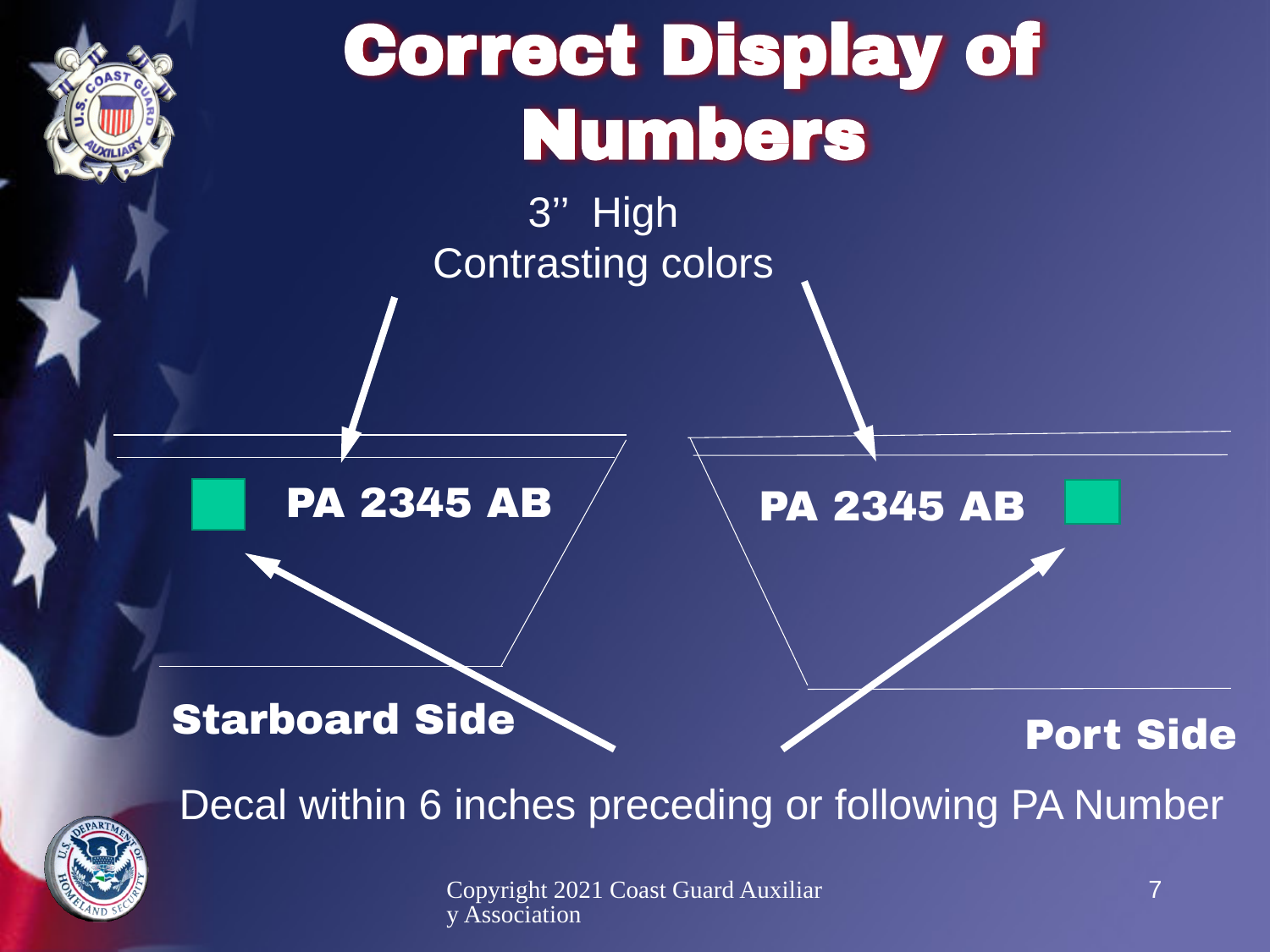

Correct Display of Numbers
3’’  High
Contrasting colors
PA 2345 AB
PA 2345 AB

Starboard Side
Port Side
Decal within 6 inches preceding or following PA Number
Copyright 2021 Coast Guard Auxiliary Association
7